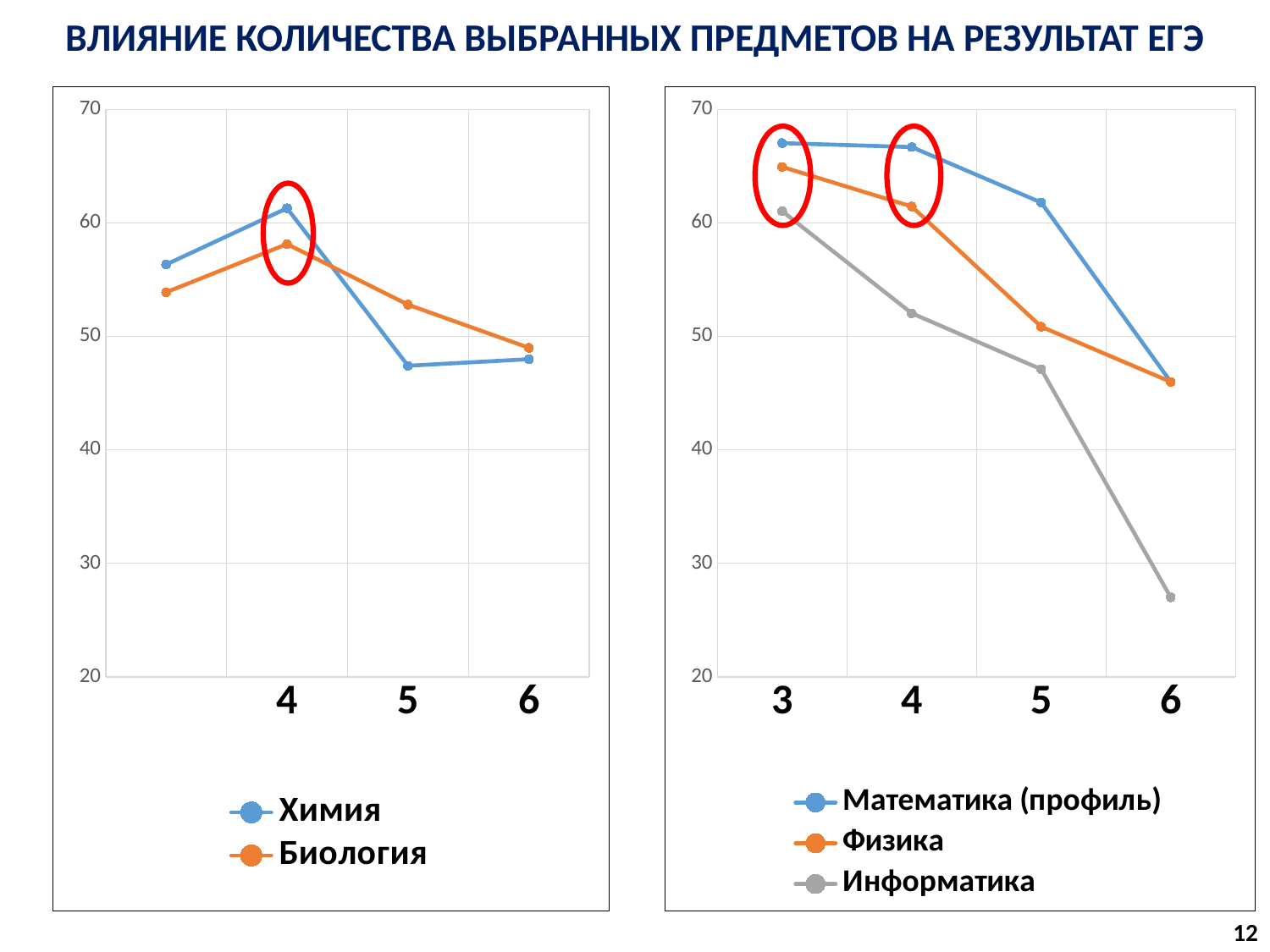

ВЛИЯНИЕ КОЛИЧЕСТВА ВЫБРАННЫХ ПРЕДМЕТОВ НА РЕЗУЛЬТАТ ЕГЭ

### Chart

| Category | Химия | Биология |
|---|---|---|
|  | 56.34 | 53.89 |
| 4 | 61.3 | 58.14 |
| 5 | 47.42 | 52.8 |
| 6 | 48.0 | 49.0 |

### Chart

| Category | Математика (профиль) | Физика | Информатика |
|---|---|---|---|
| 3 | 67.04 | 64.94 | 61.04 |
| 4 | 66.69 | 61.45 | 52.04 |
| 5 | 61.8 | 50.86 | 47.11 |
| 6 | 46.0 | 46.0 | 27.0 |

12